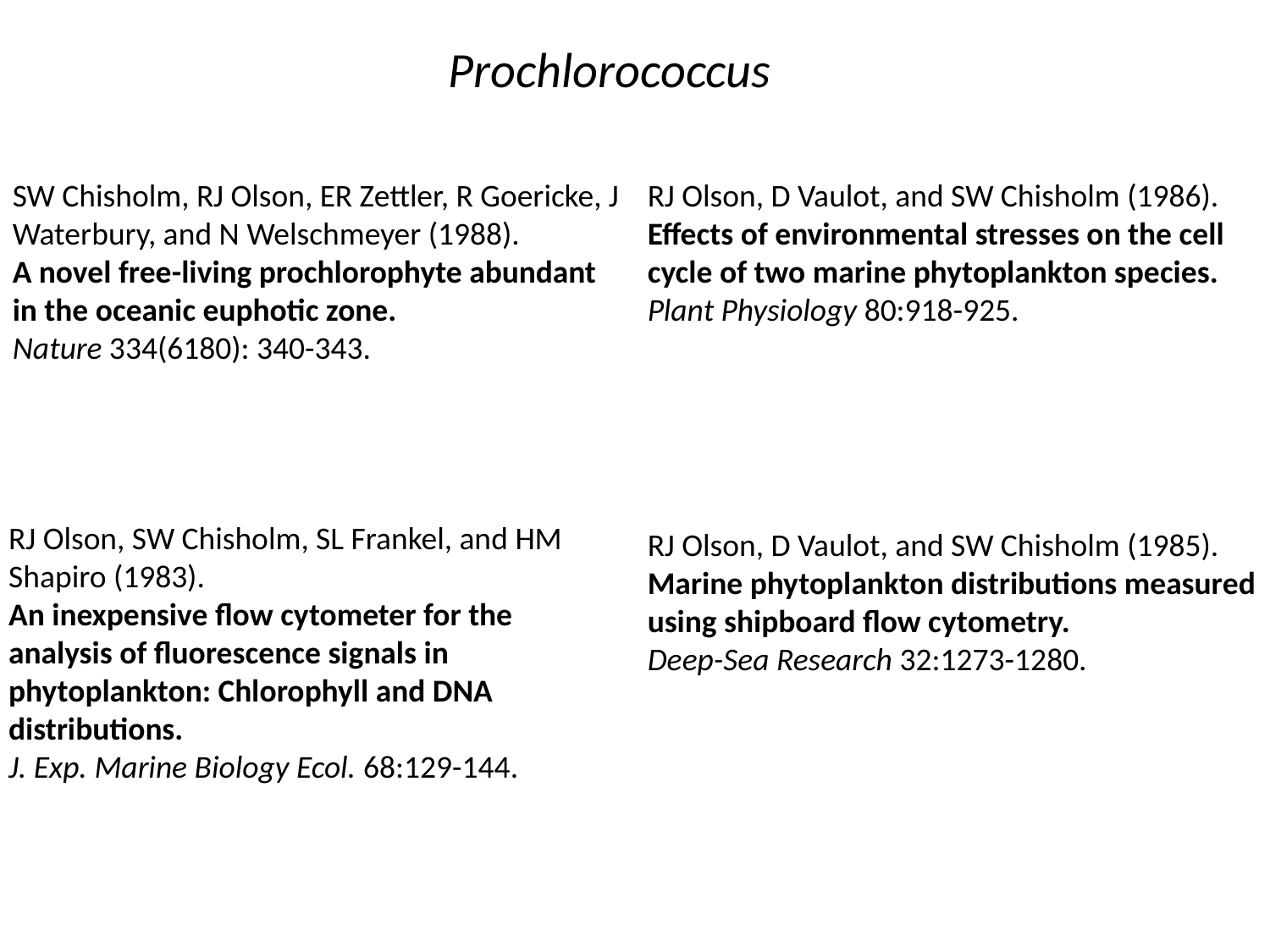

Prochlorococcus
SW Chisholm, RJ Olson, ER Zettler, R Goericke, J Waterbury, and N Welschmeyer (1988).
A novel free-living prochlorophyte abundant in the oceanic euphotic zone.
Nature 334(6180): 340-343.
RJ Olson, D Vaulot, and SW Chisholm (1986).
Effects of environmental stresses on the cell cycle of two marine phytoplankton species.
Plant Physiology 80:918-925.
RJ Olson, SW Chisholm, SL Frankel, and HM Shapiro (1983).
An inexpensive flow cytometer for the analysis of fluorescence signals in phytoplankton: Chlorophyll and DNA distributions.
J. Exp. Marine Biology Ecol. 68:129-144.
RJ Olson, D Vaulot, and SW Chisholm (1985).
Marine phytoplankton distributions measured using shipboard flow cytometry.
Deep-Sea Research 32:1273-1280.